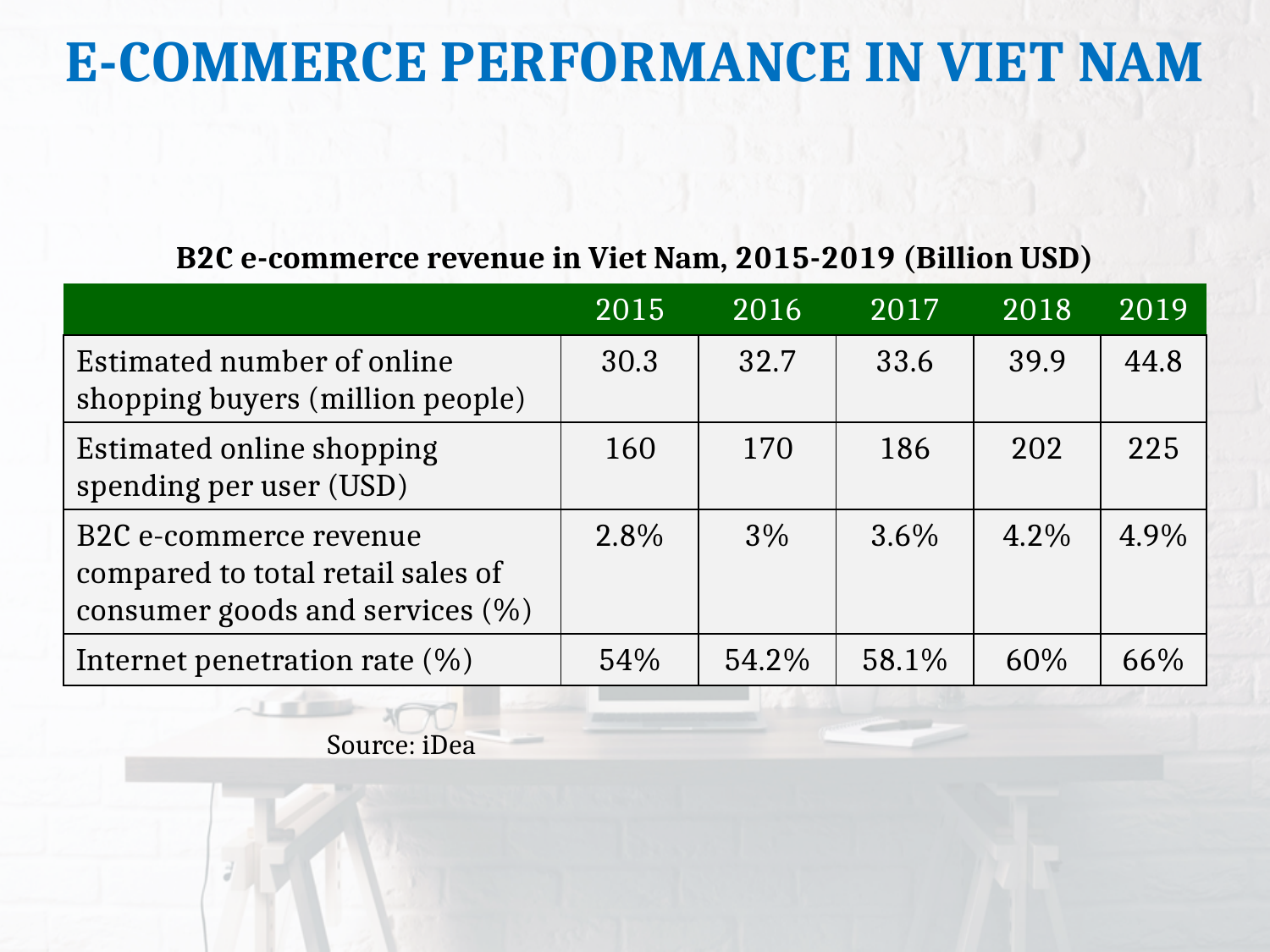

# E-COMMERCE PERFORMANCE IN VIET NAM
| B2C e-commerce revenue in Viet Nam, 2015-2019 (Billion USD) |  |  |  |  |  |
| --- | --- | --- | --- | --- | --- |
|  | 2015 | 2016 | 2017 | 2018 | 2019 |
| Estimated number of online shopping buyers (million people) | 30.3 | 32.7 | 33.6 | 39.9 | 44.8 |
| Estimated online shopping spending per user (USD) | 160 | 170 | 186 | 202 | 225 |
| B2C e-commerce revenue compared to total retail sales of consumer goods and services (%) | 2.8% | 3% | 3.6% | 4.2% | 4.9% |
| Internet penetration rate (%) | 54% | 54.2% | 58.1% | 60% | 66% |
Source: iDea